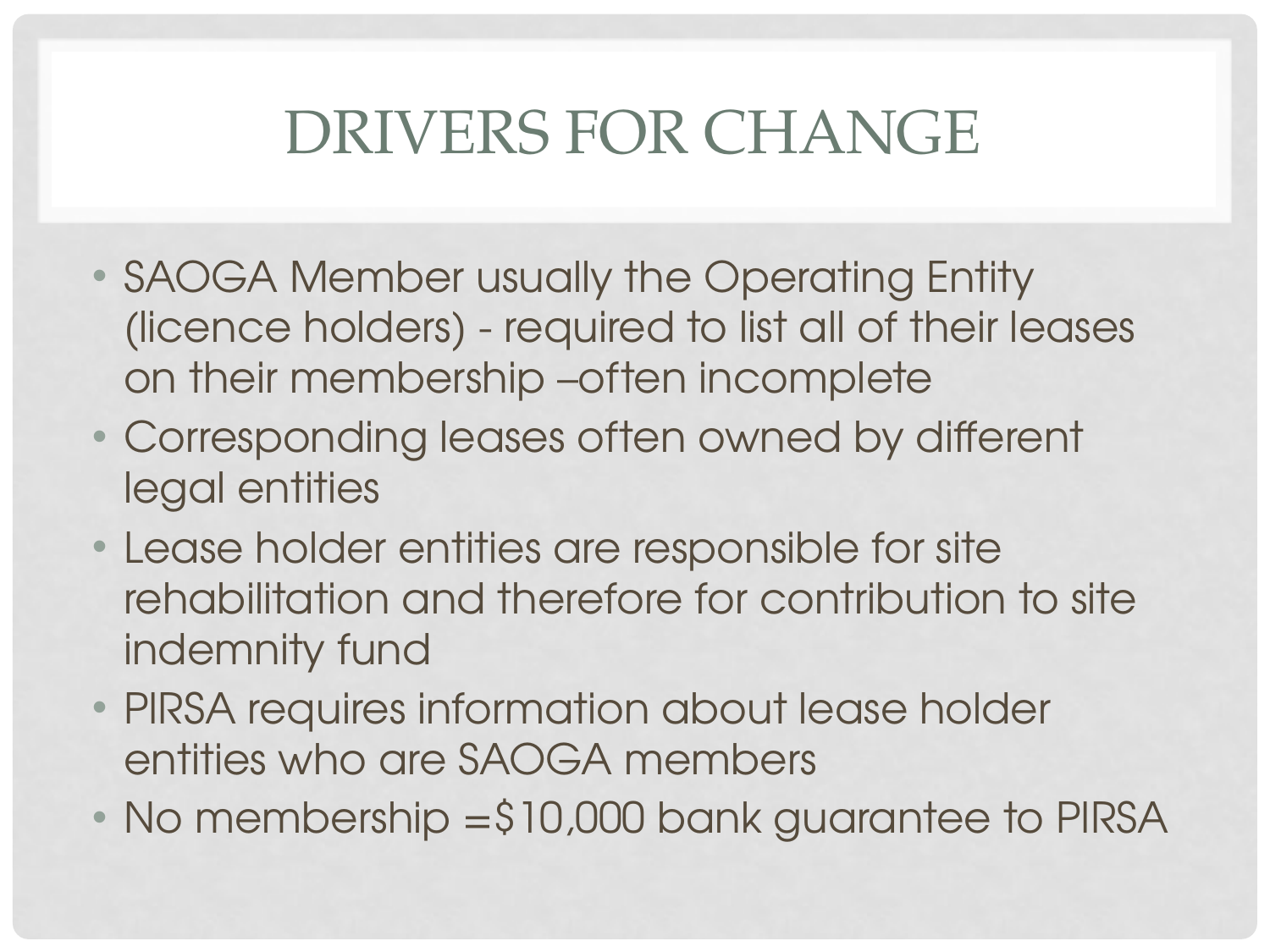

# Drivers for change
SAOGA Member usually the Operating Entity (licence holders) - required to list all of their leases on their membership –often incomplete
Corresponding leases often owned by different legal entities
Lease holder entities are responsible for site rehabilitation and therefore for contribution to site indemnity fund
PIRSA requires information about lease holder entities who are SAOGA members
No membership =$10,000 bank guarantee to PIRSA